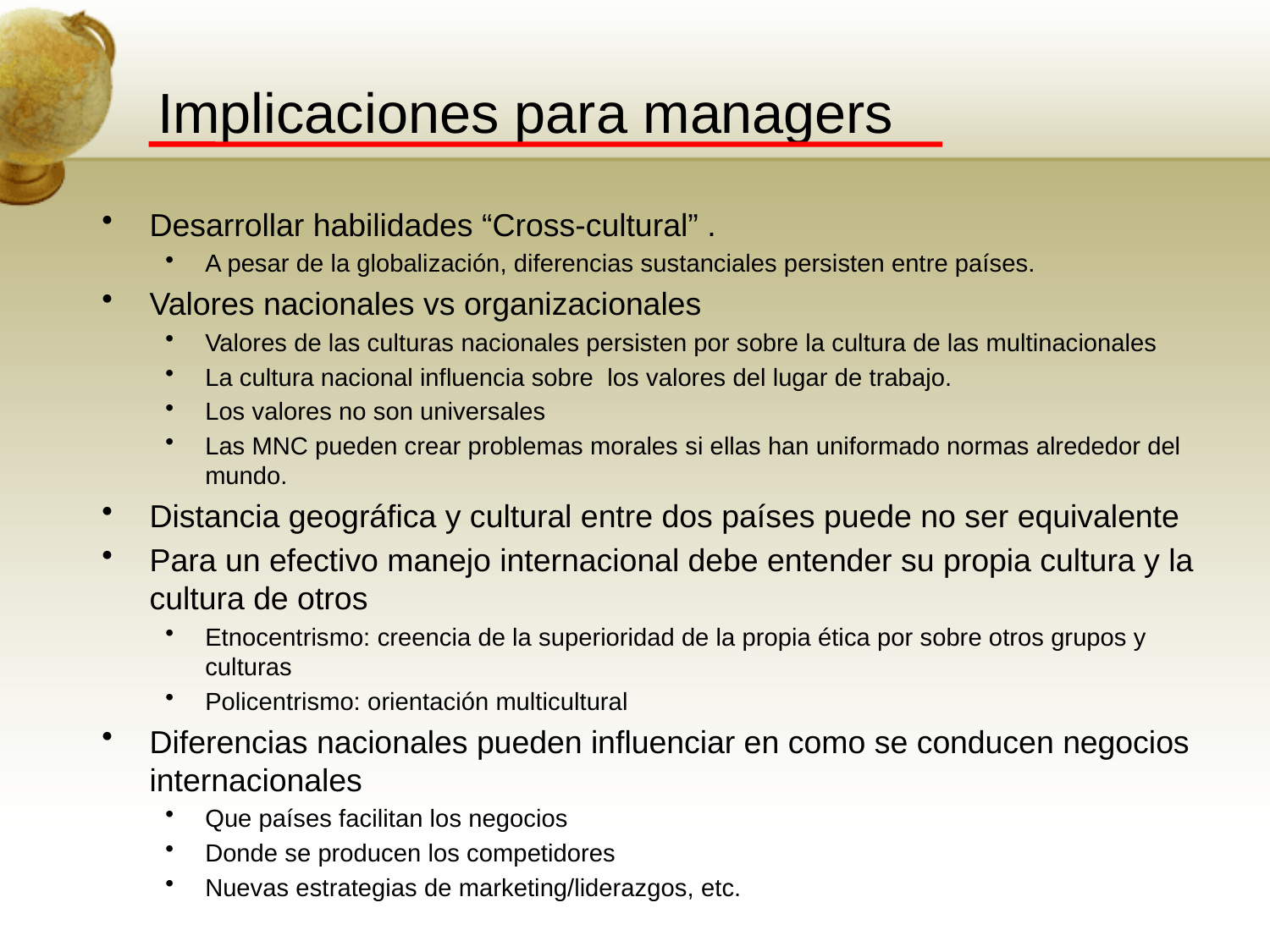

# Implicaciones para managers

Desarrollar habilidades “Cross-cultural” .
A pesar de la globalización, diferencias sustanciales persisten entre países.
Valores nacionales vs organizacionales
Valores de las culturas nacionales persisten por sobre la cultura de las multinacionales
La cultura nacional influencia sobre  los valores del lugar de trabajo.
Los valores no son universales
Las MNC pueden crear problemas morales si ellas han uniformado normas alrededor del mundo.
Distancia geográfica y cultural entre dos países puede no ser equivalente
Para un efectivo manejo internacional debe entender su propia cultura y la cultura de otros
Etnocentrismo: creencia de la superioridad de la propia ética por sobre otros grupos y culturas
Policentrismo: orientación multicultural
Diferencias nacionales pueden influenciar en como se conducen negocios internacionales
Que países facilitan los negocios
Donde se producen los competidores
Nuevas estrategias de marketing/liderazgos, etc.